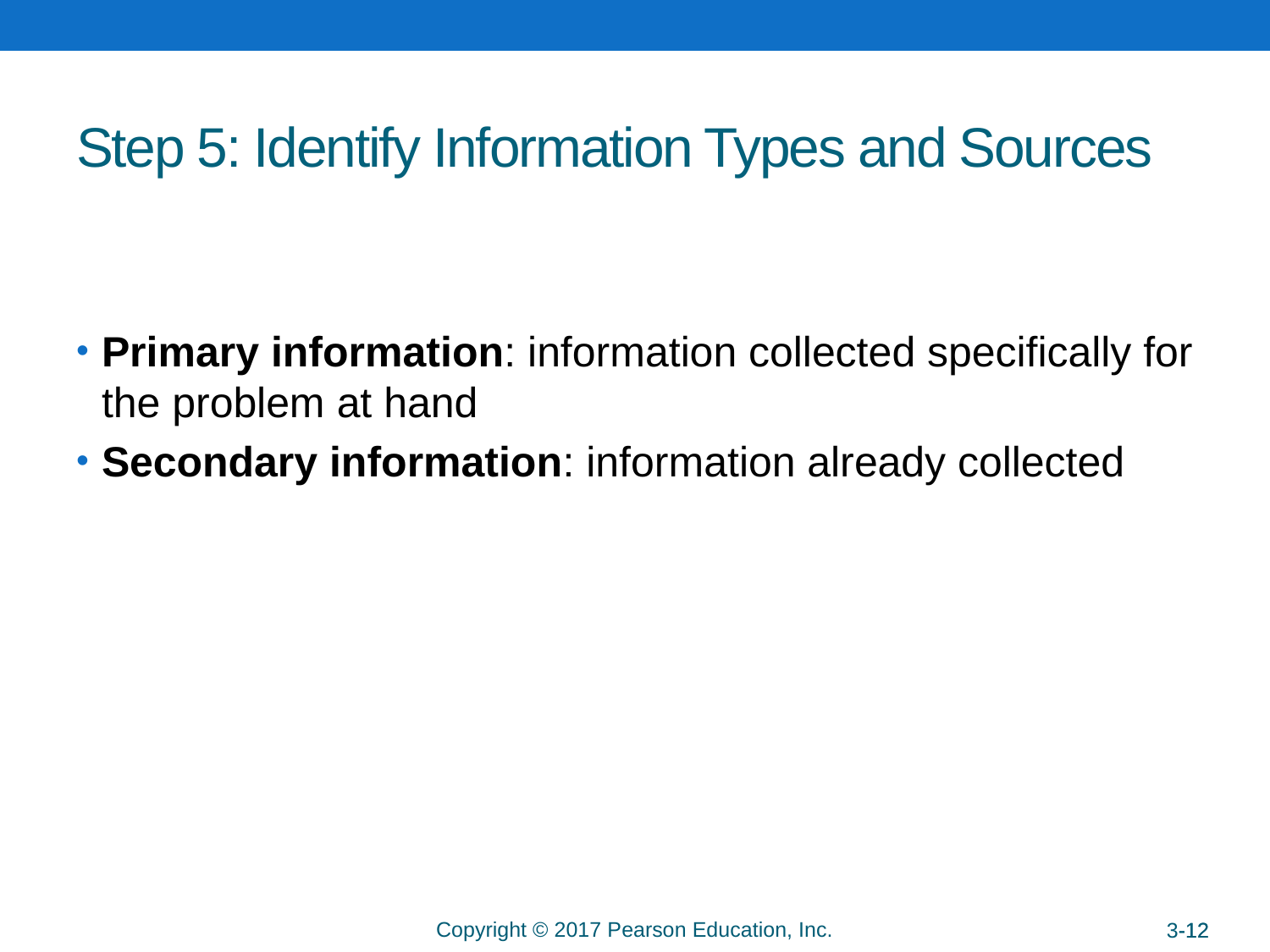

# Step 5: Identify Information Types and Sources
Primary information: information collected specifically for the problem at hand
Secondary information: information already collected